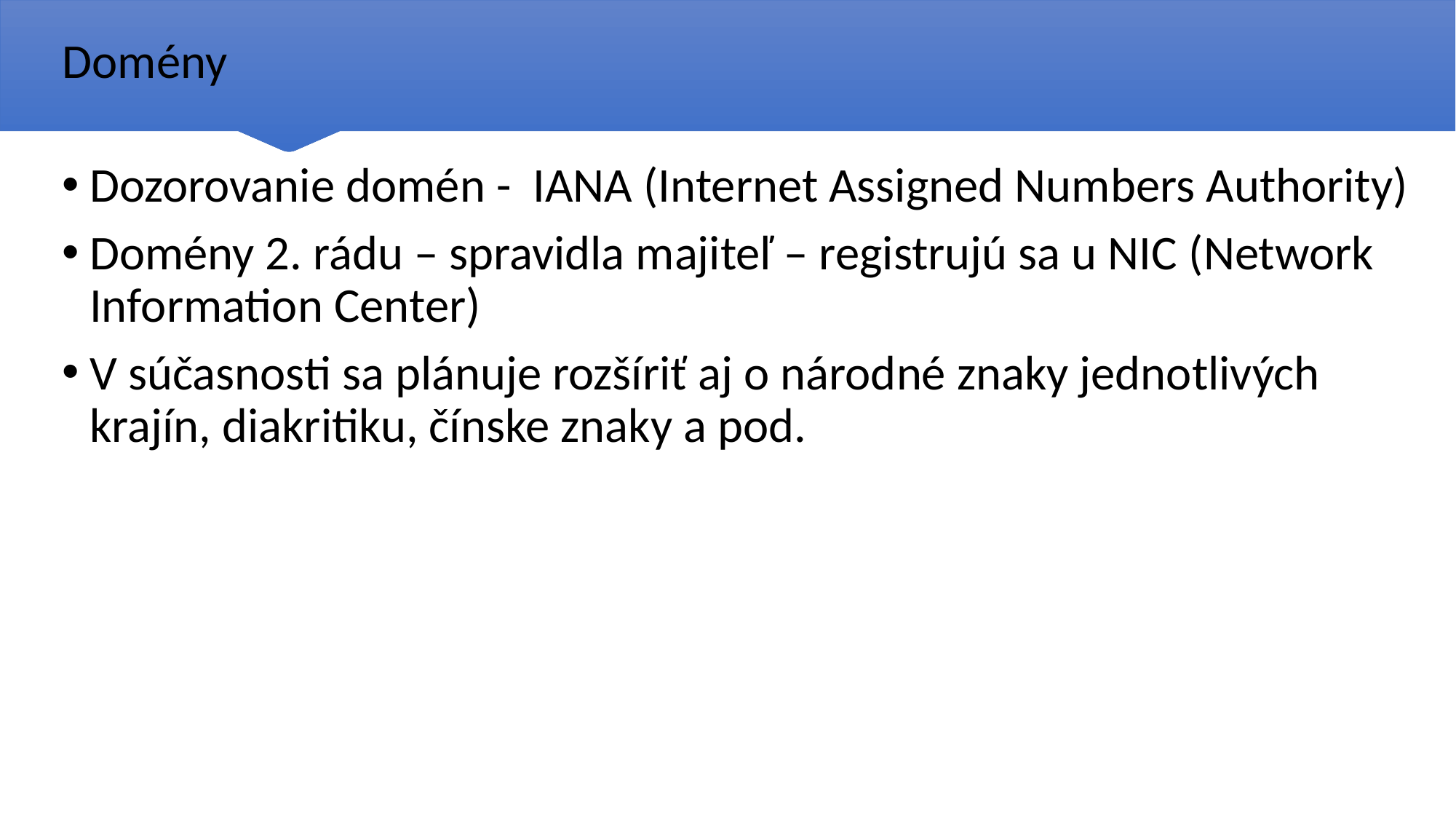

# Domény
Dozorovanie domén -  IANA (Internet Assigned Numbers Authority)
Domény 2. rádu – spravidla majiteľ – registrujú sa u NIC (Network Information Center)
V súčasnosti sa plánuje rozšíriť aj o národné znaky jednotlivých krajín, diakritiku, čínske znaky a pod.